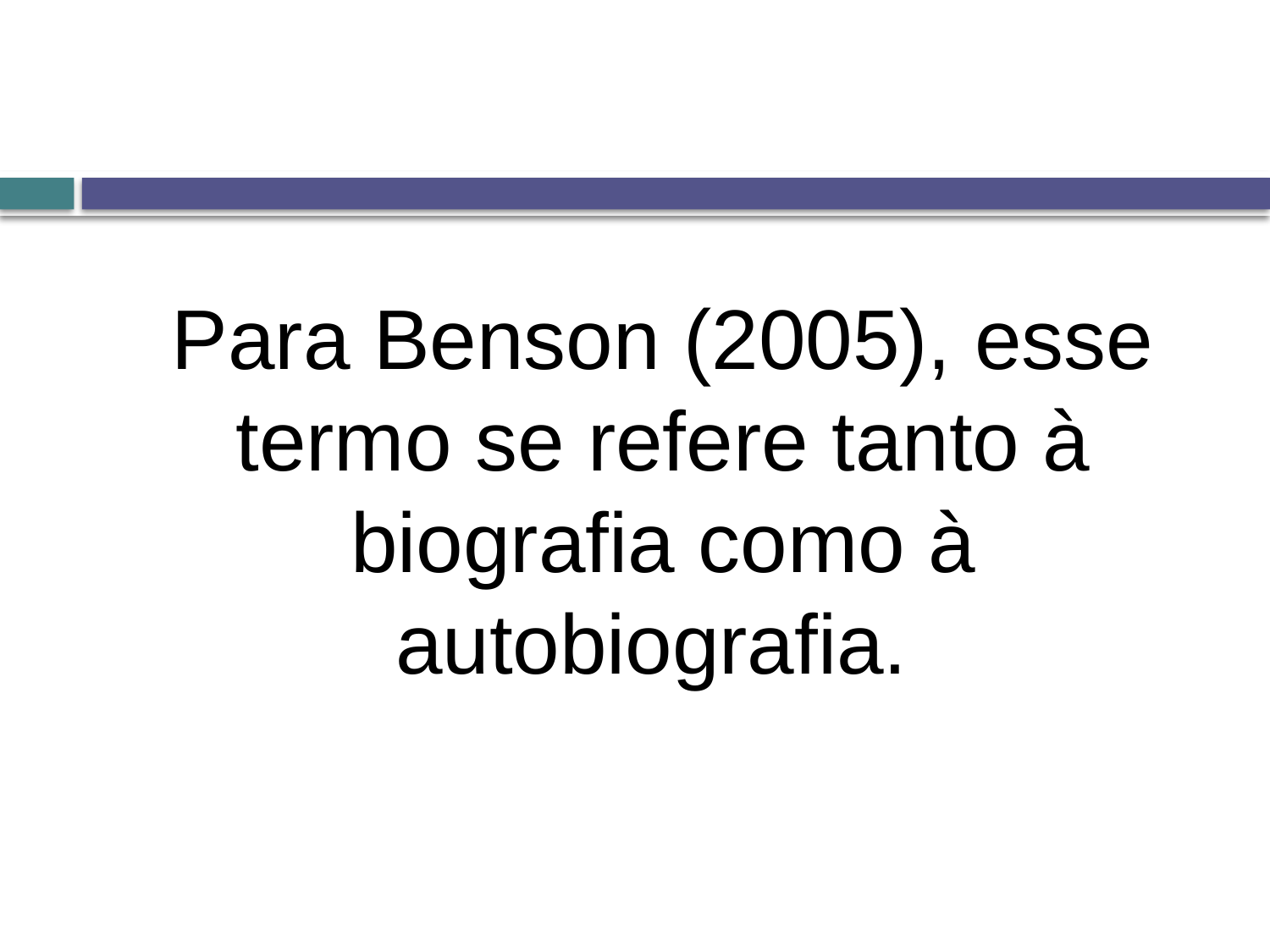

Para Benson (2005), esse termo se refere tanto à biografia como à autobiografia.